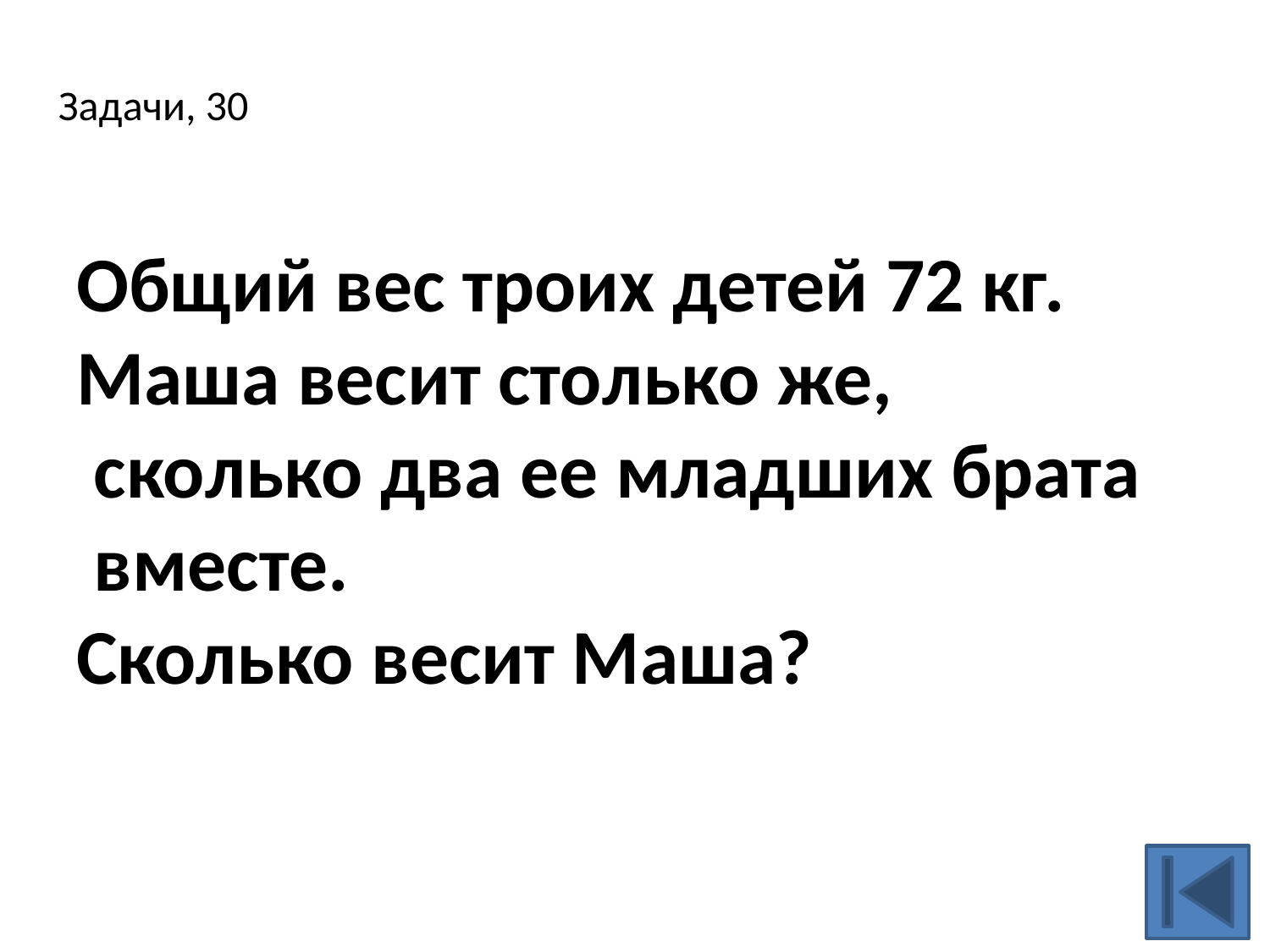

Задачи, 30
Общий вес троих детей 72 кг.
Маша весит столько же,
 сколько два ее младших брата
 вместе.
Сколько весит Маша?